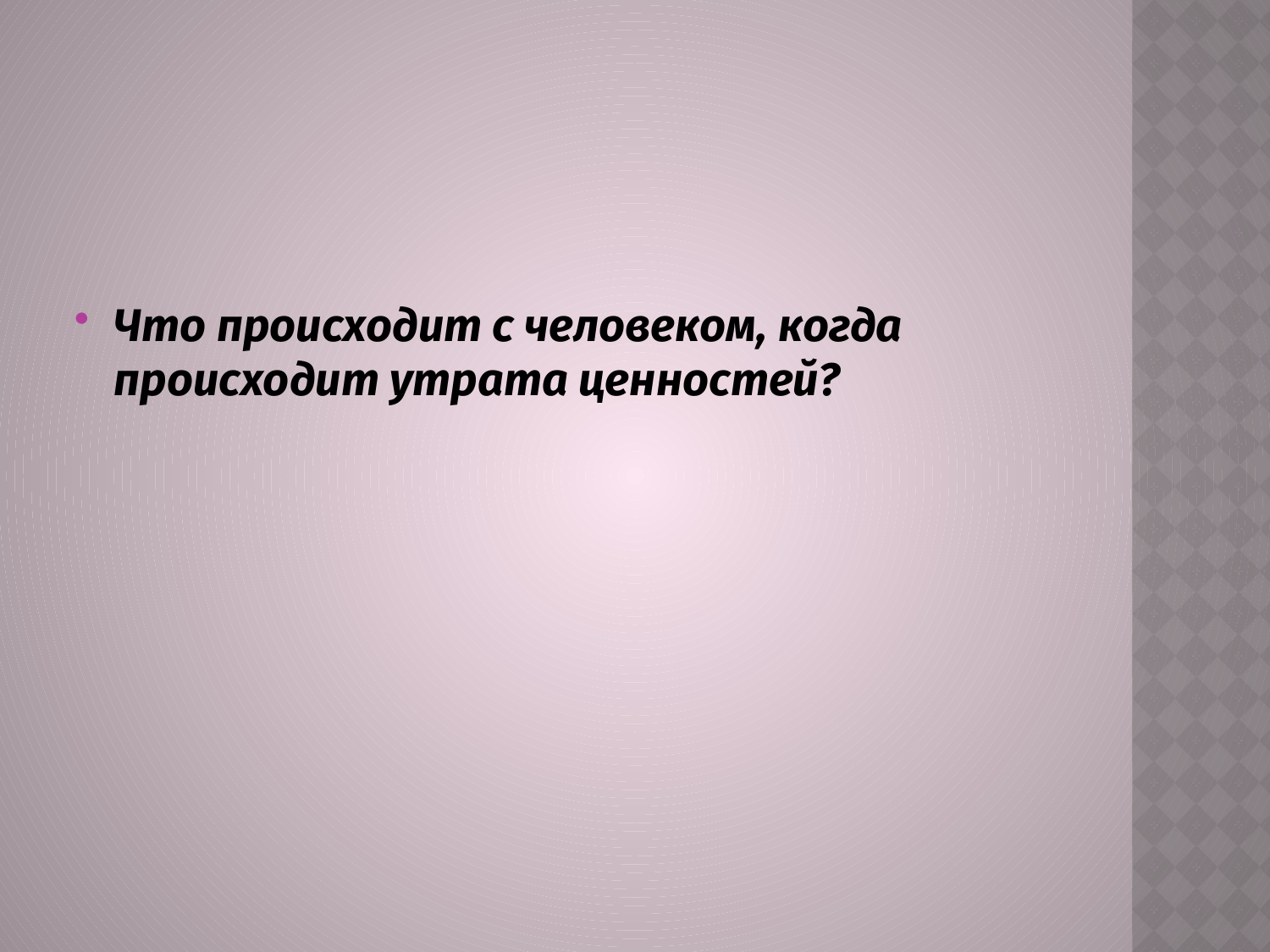

#

Что происходит с человеком, когда происходит утрата ценностей?